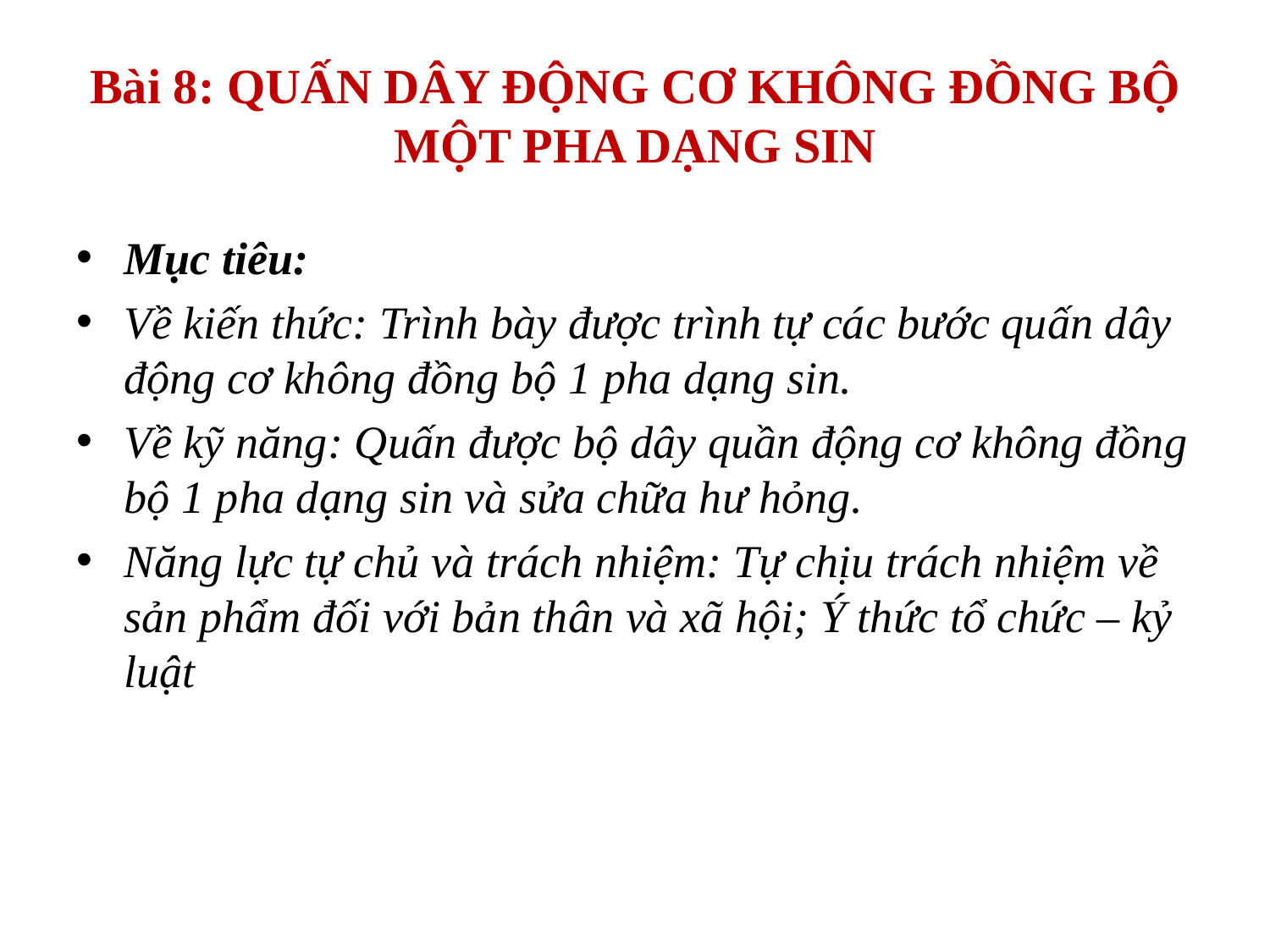

# Bài 8: QUẤN DÂY ĐỘNG CƠ KHÔNG ĐỒNG BỘ MỘT PHA DẠNG SIN
Mục tiêu:
Về kiến thức: Trình bày được trình tự các bước quấn dây động cơ không đồng bộ 1 pha dạng sin.
Về kỹ năng: Quấn được bộ dây quần động cơ không đồng bộ 1 pha dạng sin và sửa chữa hư hỏng.
Năng lực tự chủ và trách nhiệm: Tự chịu trách nhiệm về sản phẩm đối với bản thân và xã hội; Ý thức tổ chức – kỷ luật